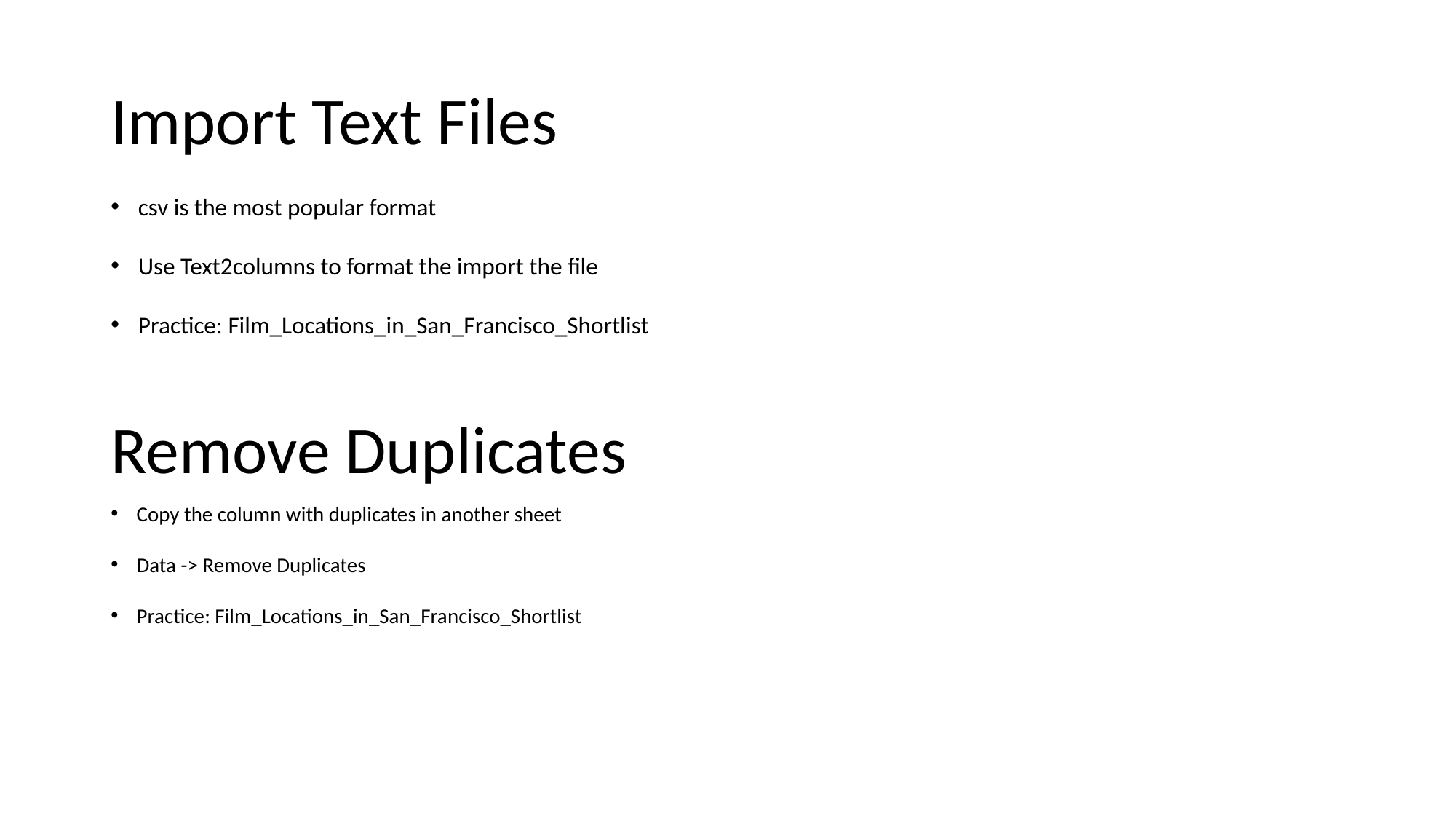

# Import Text Files
csv is the most popular format
Use Text2columns to format the import the file
Practice: Film_Locations_in_San_Francisco_Shortlist
Remove Duplicates
Copy the column with duplicates in another sheet
Data -> Remove Duplicates
Practice: Film_Locations_in_San_Francisco_Shortlist